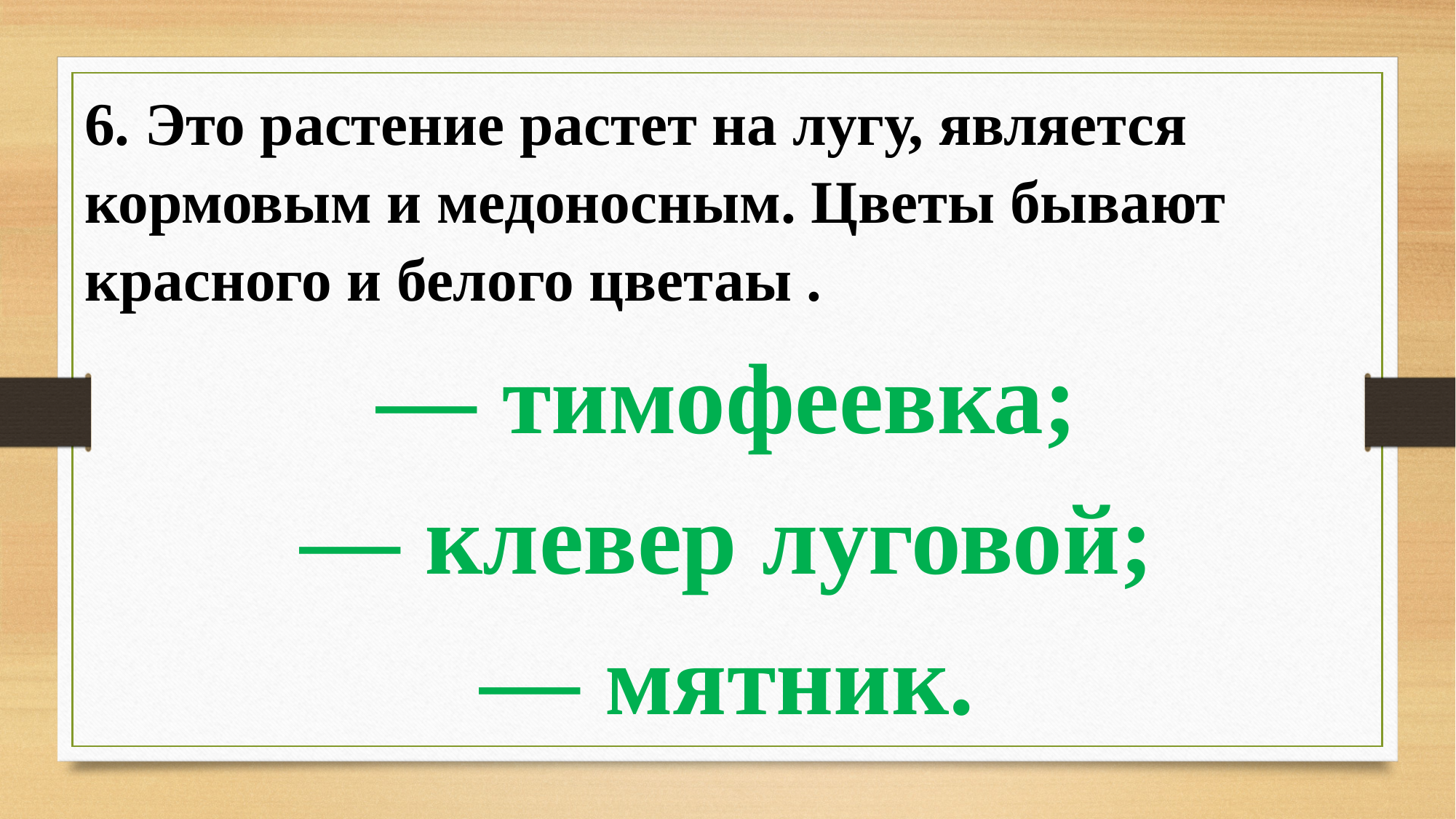

6. Это растение растет на лугу, является кормовым и медоносным. Цветы бывают красного и белого цветаы .
— тимофеевка;
— клевер луговой;
— мятник.